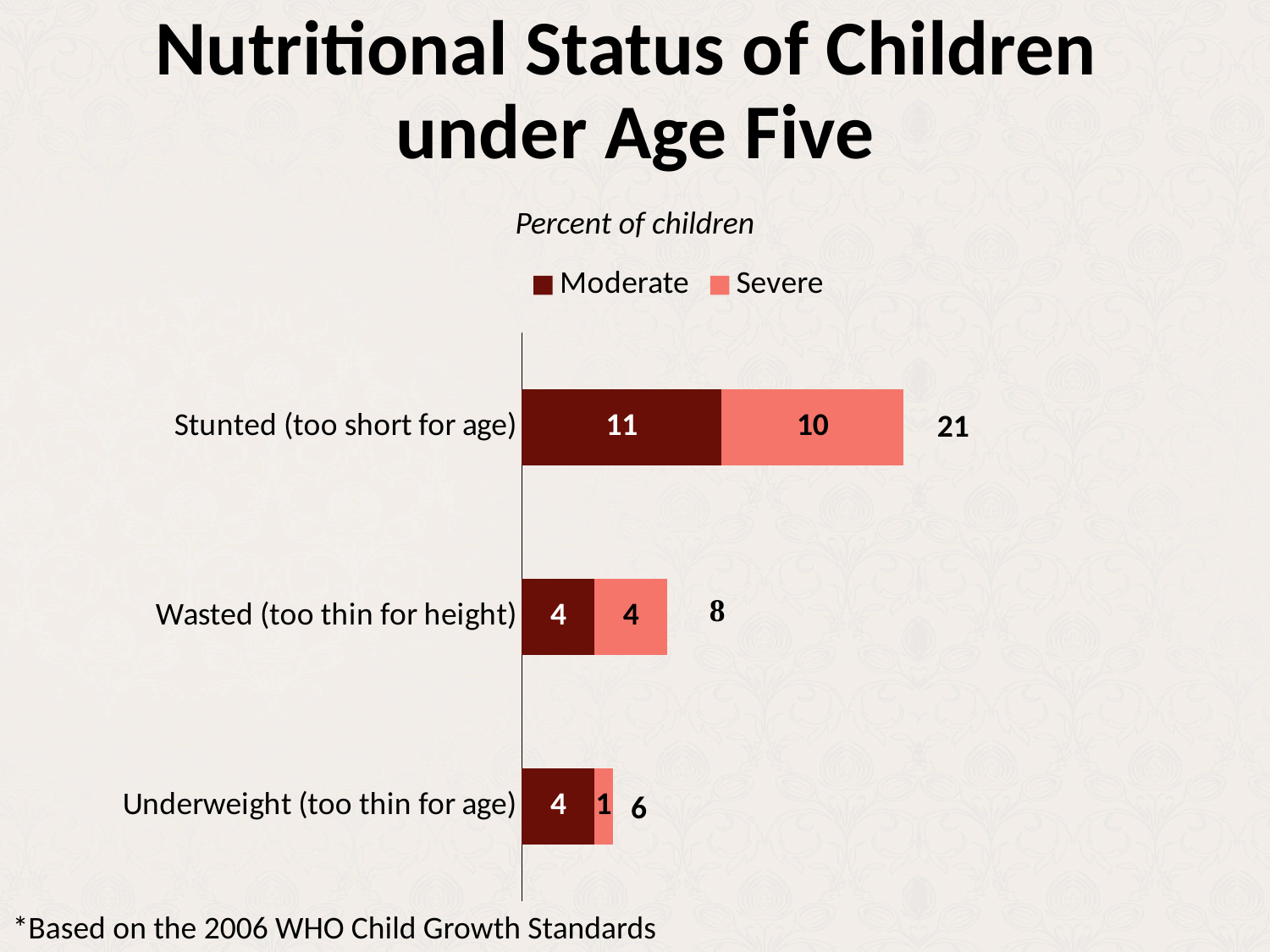

# Nutritional Status of Children under Age Five
Percent of children

### Chart

| Category | Moderate | Severe |
|---|---|---|
| Underweight (too thin for age) | 4.0 | 1.0 |
| Wasted (too thin for height) | 4.0 | 4.0 |
| Stunted (too short for age) | 11.0 | 10.0 |
21
6
*Based on the 2006 WHO Child Growth Standards